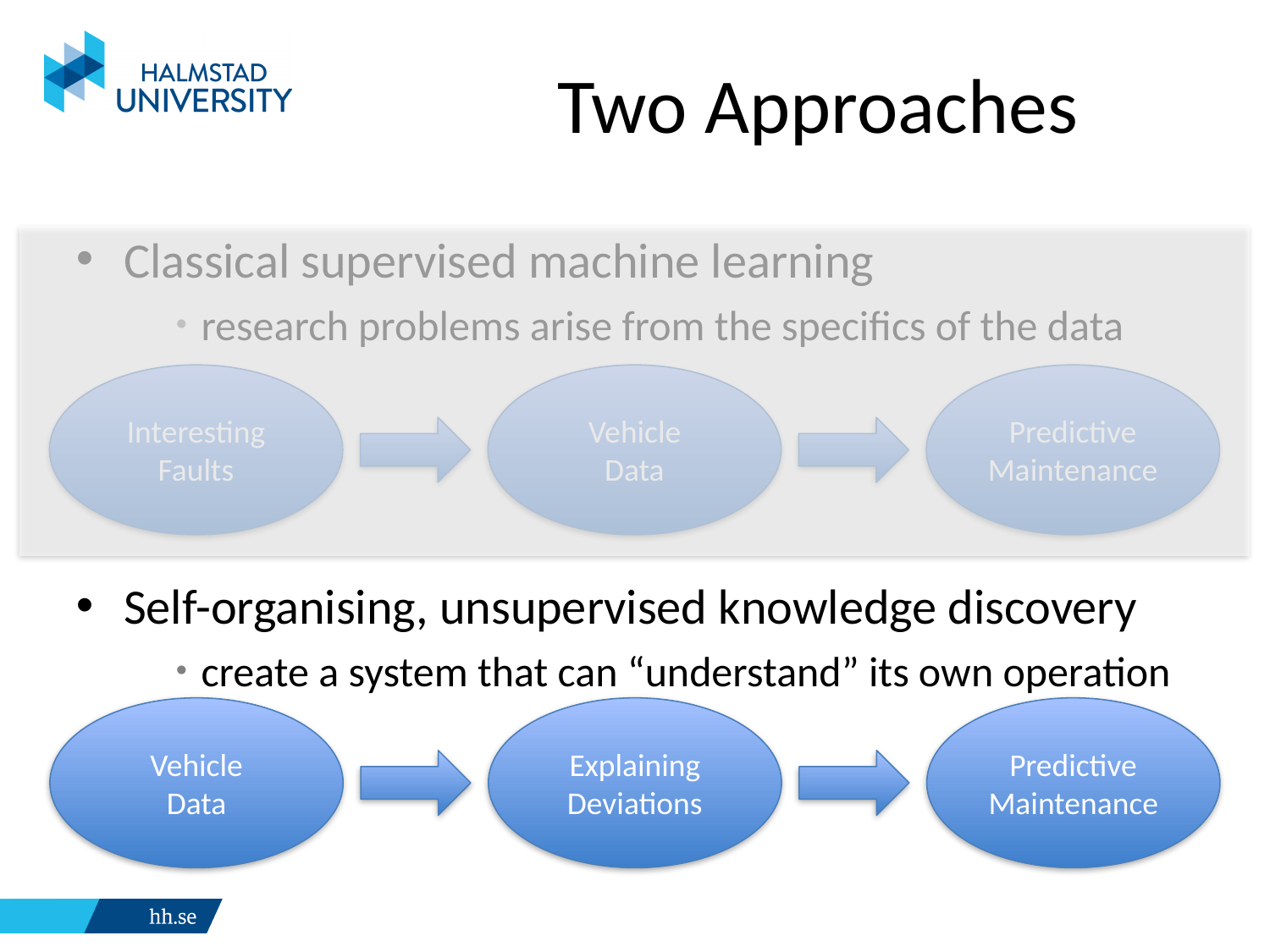

# Two Approaches
Classical supervised machine learning
research problems arise from the specifics of the data

Self-organising, unsupervised knowledge discovery
create a system that can “understand” its own operation

Interesting
Faults
Vehicle
Data
Predictive
Maintenance

Vehicle
Data
Explaining
Deviations
Predictive
Maintenance